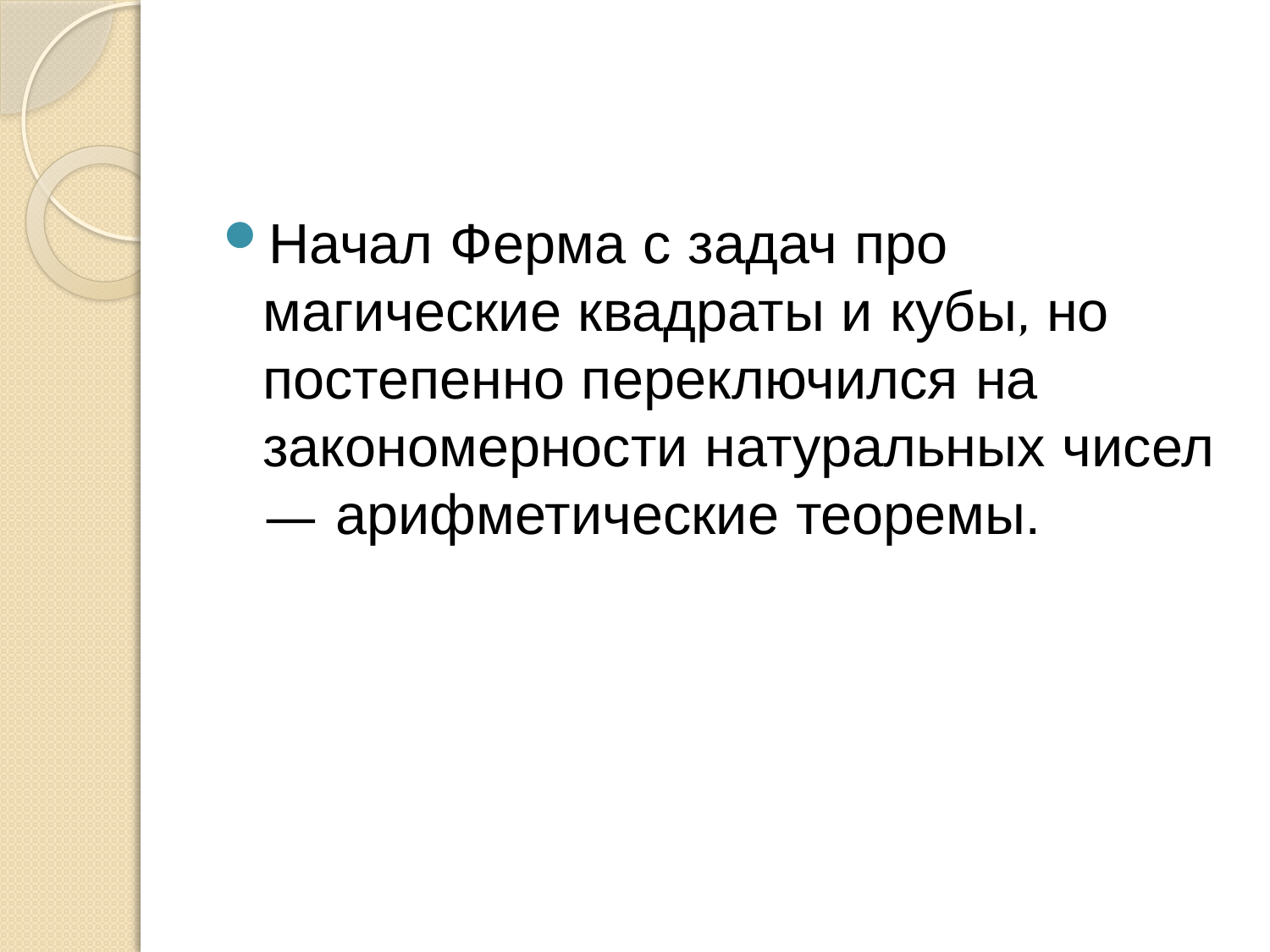

#
Начал Ферма с задач про магические квадраты и кубы, но постепенно переключился на закономерности натуральных чисел — арифметические теоремы.